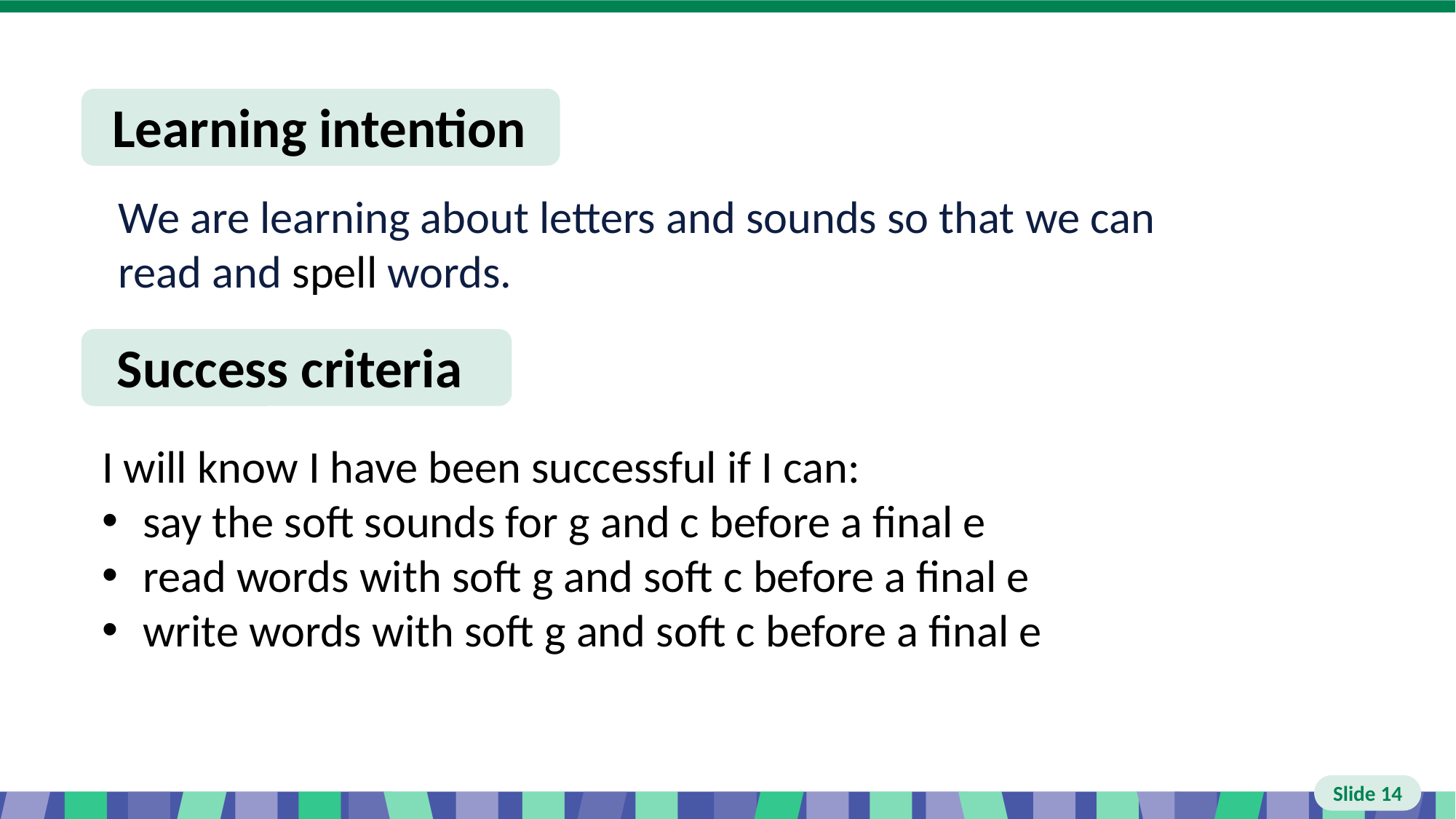

# Slide 14 Learning intention and success criteria
I will know I have been successful if I can:
say the soft sounds for g and c before a final e
read words with soft g and soft c before a final e
write words with soft g and soft c before a final e